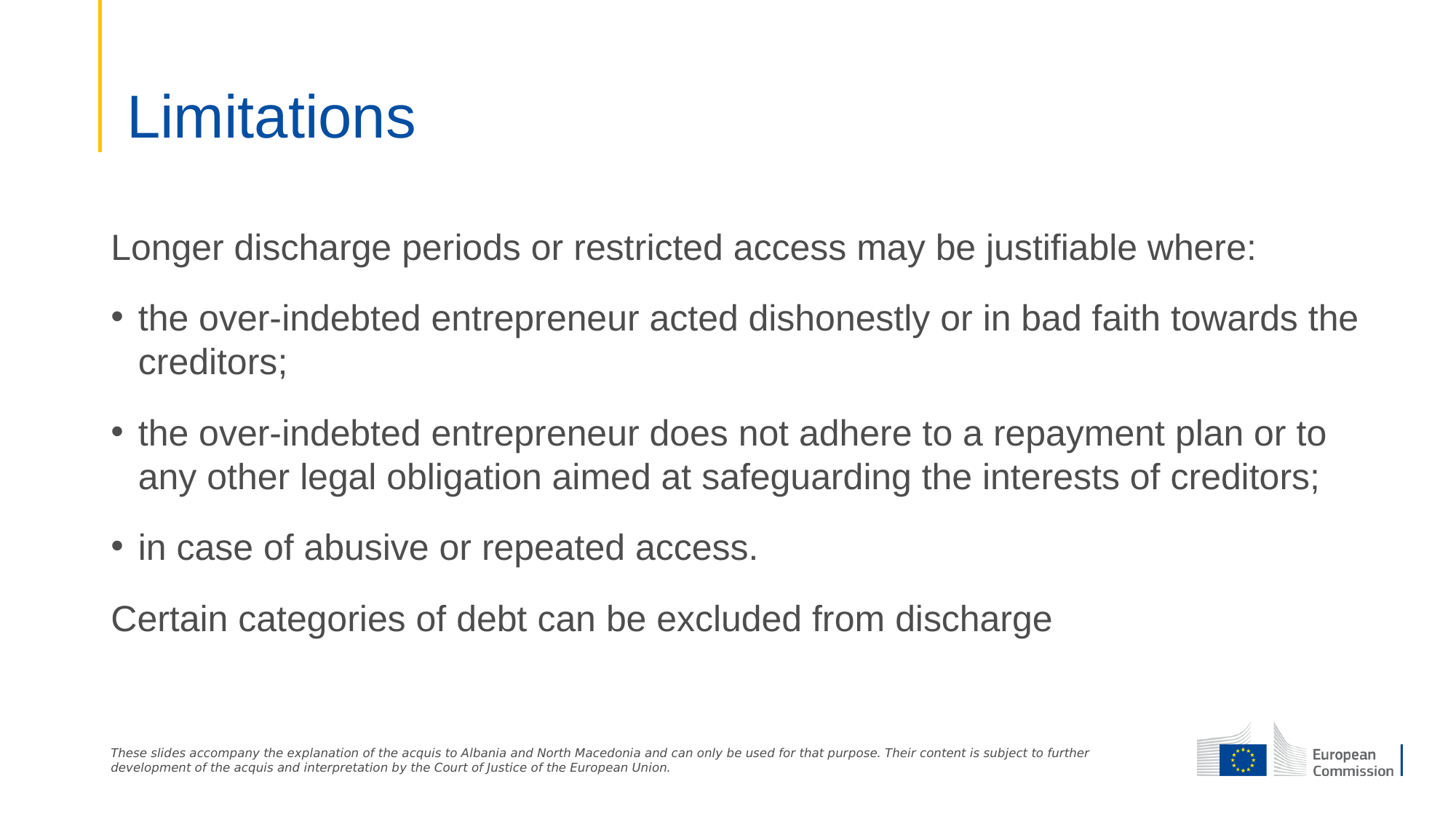

# Limitations
Longer discharge periods or restricted access may be justifiable where:
the over-indebted entrepreneur acted dishonestly or in bad faith towards the creditors;
the over-indebted entrepreneur does not adhere to a repayment plan or to any other legal obligation aimed at safeguarding the interests of creditors;
in case of abusive or repeated access.
Certain categories of debt can be excluded from discharge